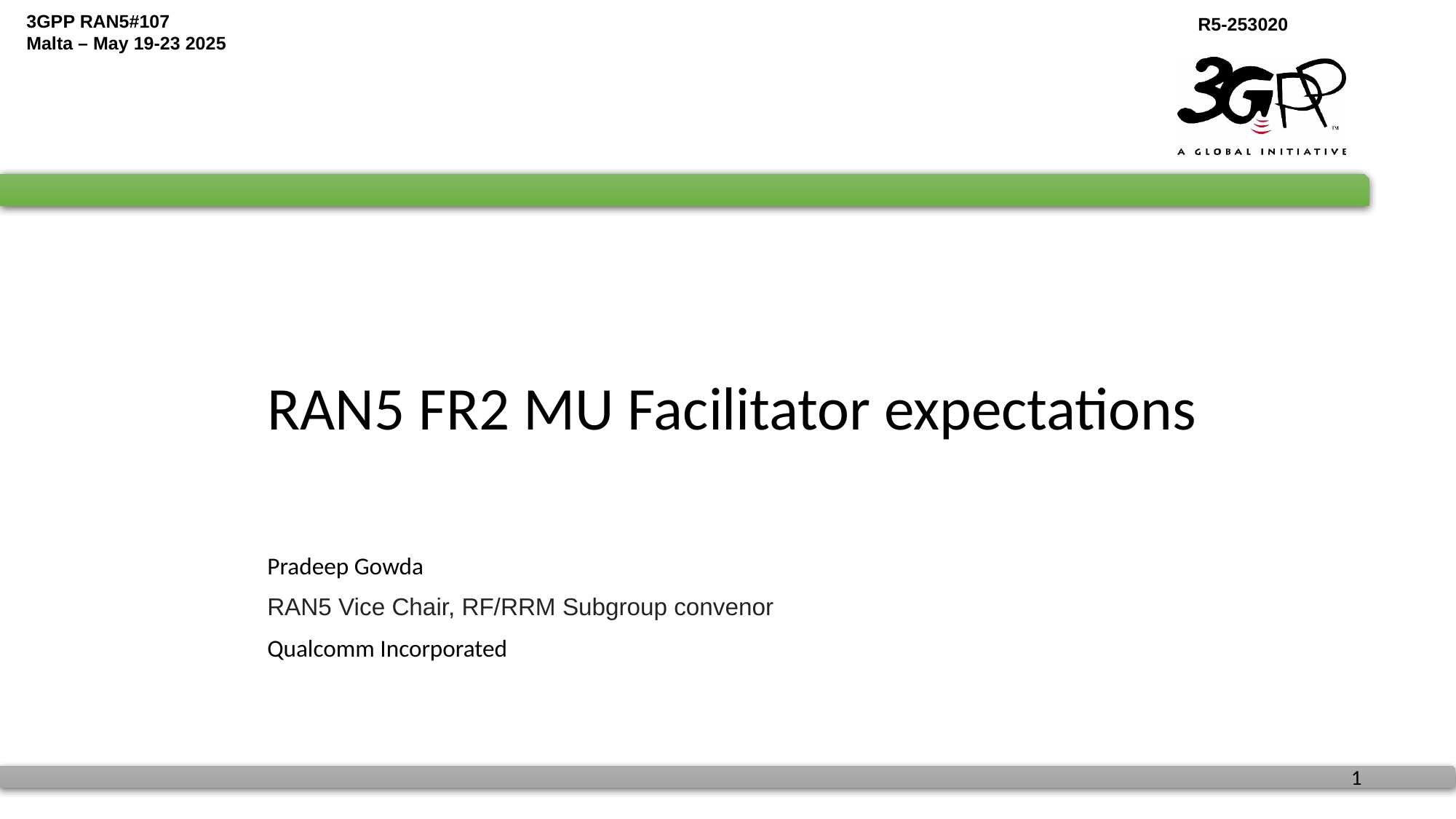

# RAN5 FR2 MU Facilitator expectations
Pradeep Gowda
RAN5 Vice Chair, RF/RRM Subgroup convenor
Qualcomm Incorporated